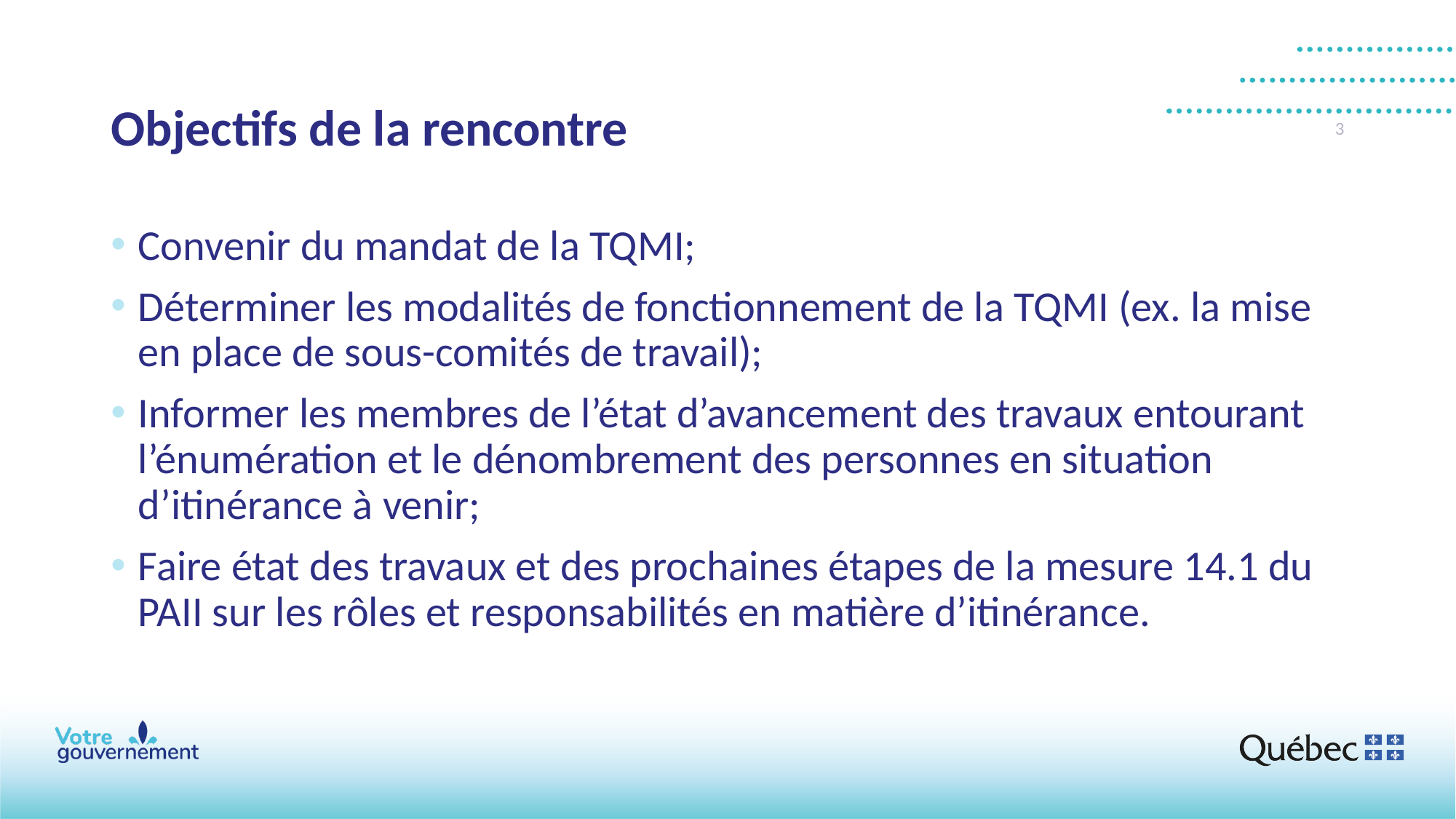

# Objectifs de la rencontre
3
Convenir du mandat de la TQMI;
Déterminer les modalités de fonctionnement de la TQMI (ex. la mise en place de sous-comités de travail);
Informer les membres de l’état d’avancement des travaux entourant l’énumération et le dénombrement des personnes en situation d’itinérance à venir;
Faire état des travaux et des prochaines étapes de la mesure 14.1 du PAII sur les rôles et responsabilités en matière d’itinérance.